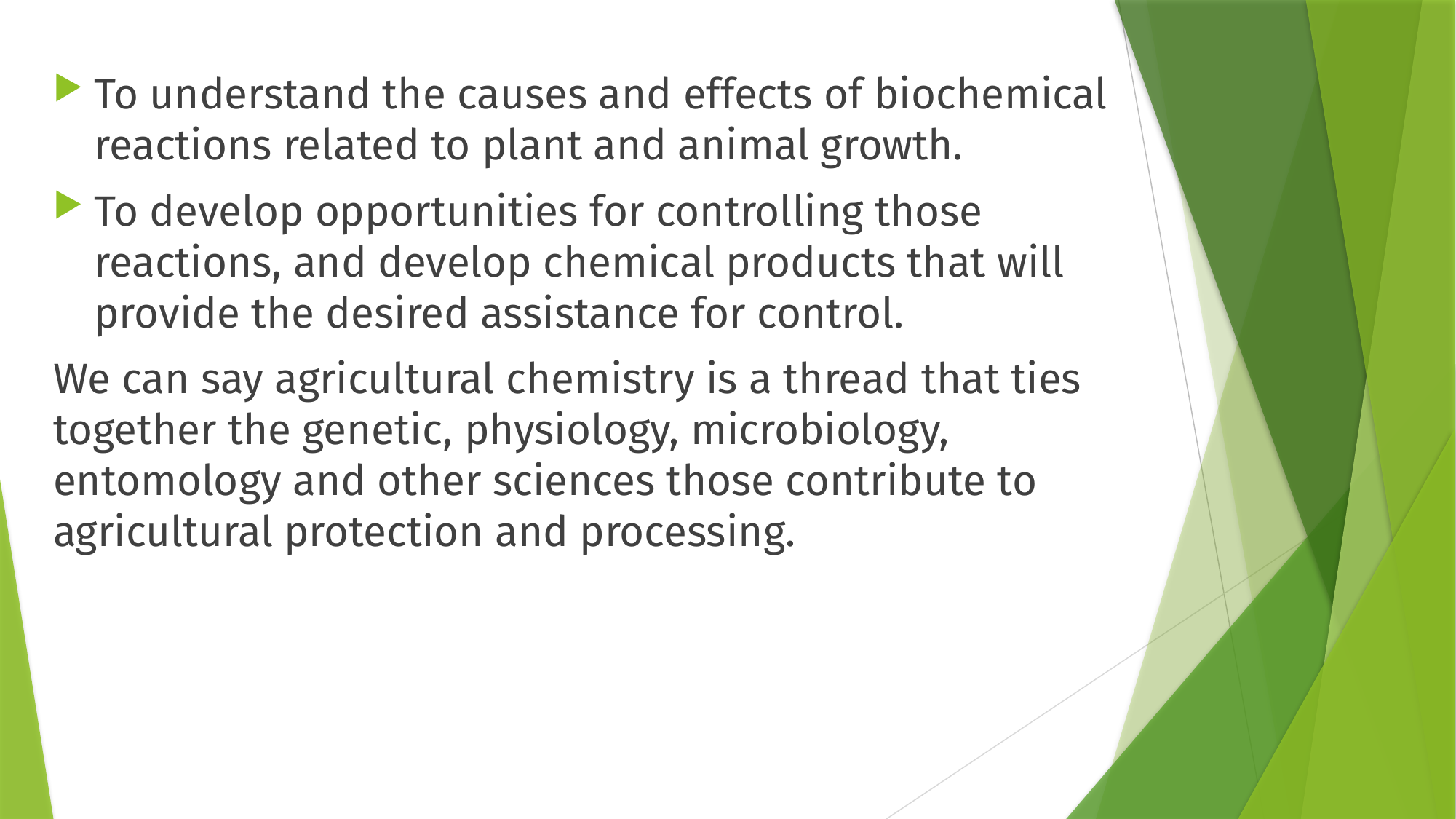

To understand the causes and effects of biochemical reactions related to plant and animal growth.
To develop opportunities for controlling those reactions, and develop chemical products that will provide the desired assistance for control.
We can say agricultural chemistry is a thread that ties together the genetic, physiology, microbiology, entomology and other sciences those contribute to agricultural protection and processing.